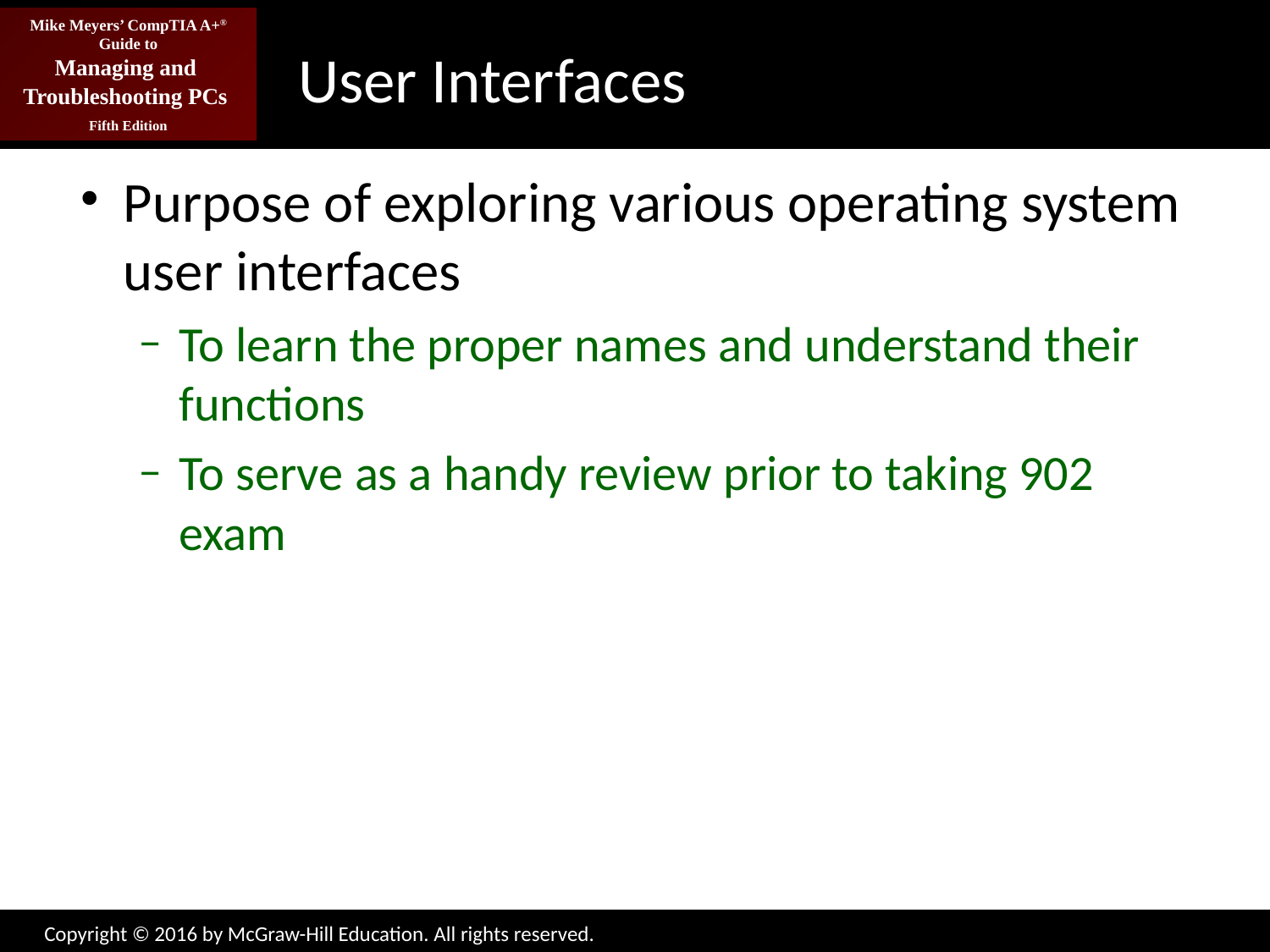

# User Interfaces
Purpose of exploring various operating system user interfaces
To learn the proper names and understand their functions
To serve as a handy review prior to taking 902 exam